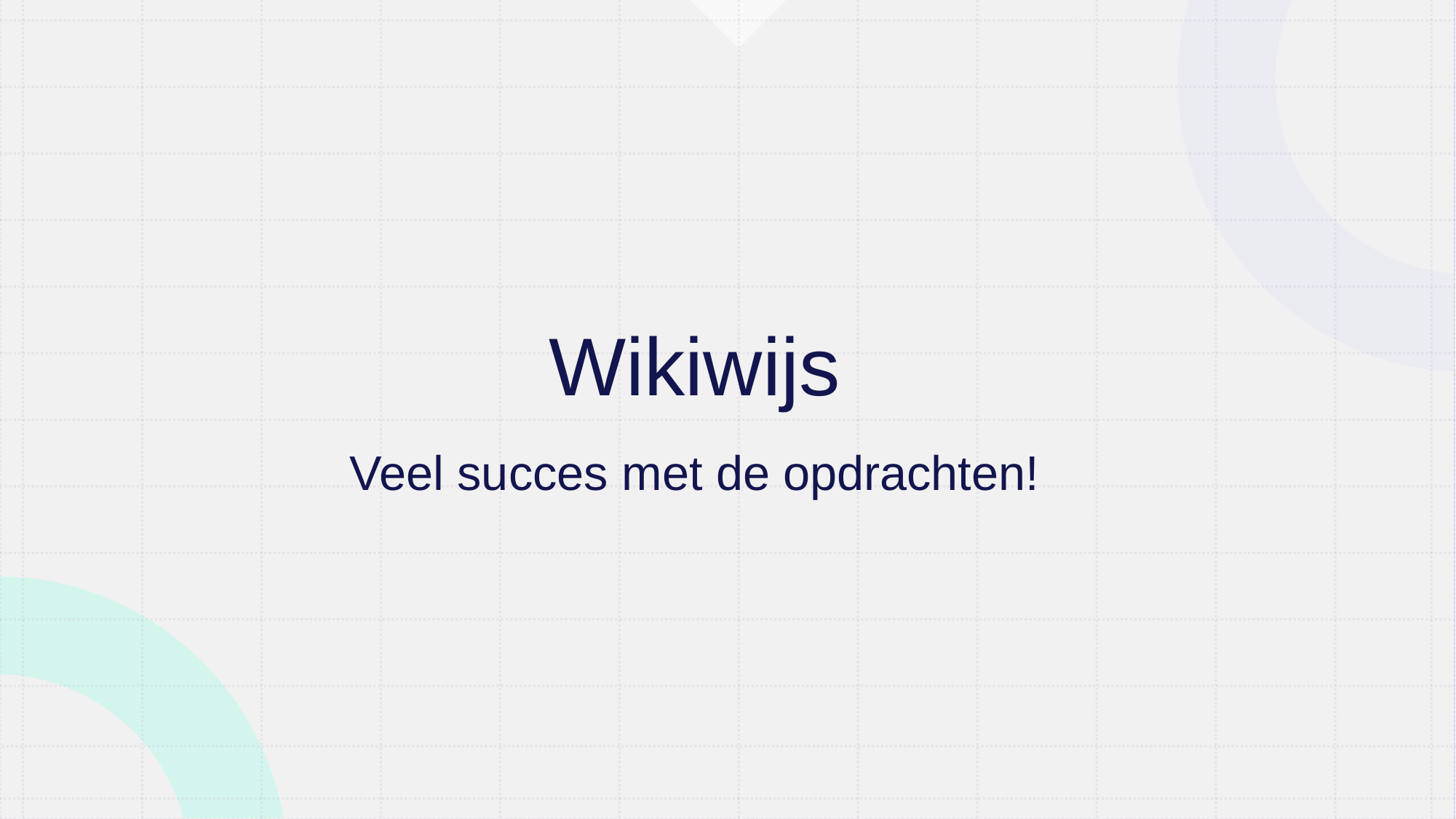

# Wikiwijs
Veel succes met de opdrachten!